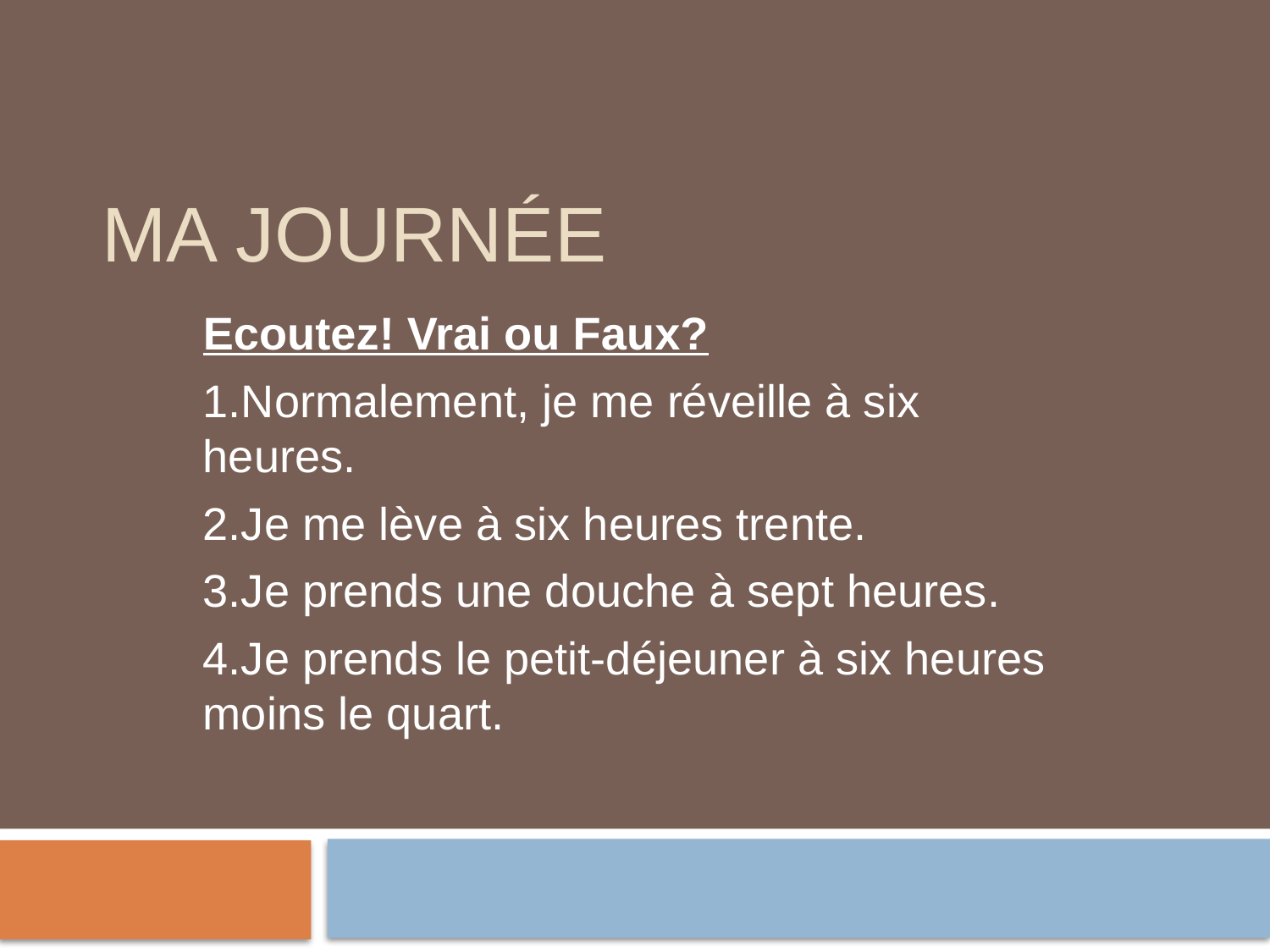

# Ma journée
Ecoutez! Vrai ou Faux?
1.Normalement, je me réveille à six heures.
2.Je me lève à six heures trente.
3.Je prends une douche à sept heures.
4.Je prends le petit-déjeuner à six heures moins le quart.